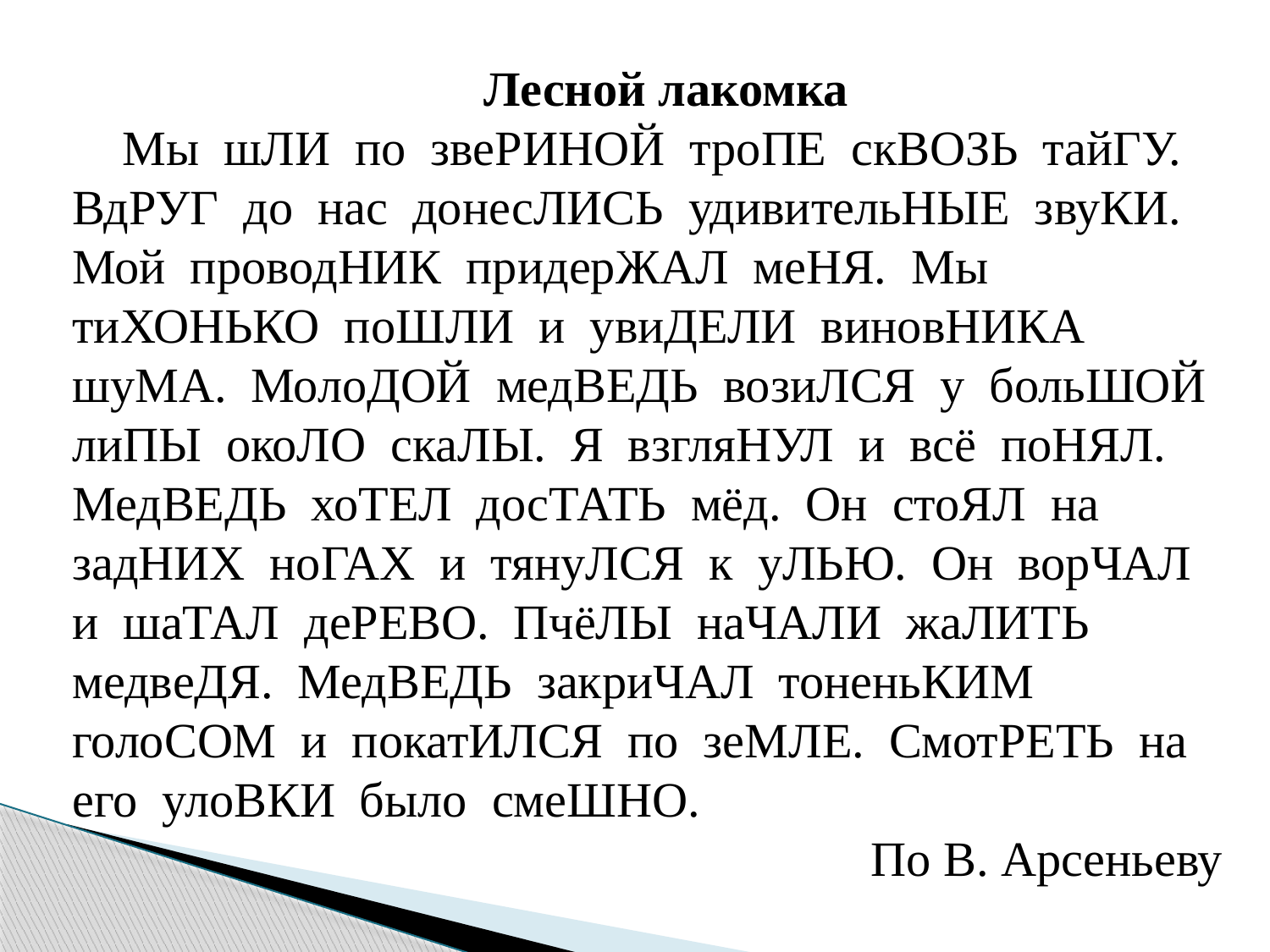

Лесной лакомка
 Мы  шЛИ  по  звеРИНОЙ  троПЕ  скВОЗЬ  тайГУ.  ВдРУГ  до  нас  донесЛИСЬ  удивительНЫЕ  звуКИ.  Мой  проводНИК  придерЖАЛ  меНЯ.  Мы  тиХОНЬКО  поШЛИ  и  увиДЕЛИ  виновНИКА  шуМА.  МолоДОЙ  медВЕДЬ  возиЛСЯ  у  больШОЙ  лиПЫ  окоЛО  скаЛЫ.  Я  взгляНУЛ  и  всё  поНЯЛ.  МедВЕДЬ  хоТЕЛ  досТАТЬ  мёд.  Он  стоЯЛ  на  задНИХ  ноГАХ  и  тянуЛСЯ  к  уЛЬЮ.  Он  ворЧАЛ  и  шаТАЛ  деРЕВО.  ПчёЛЫ  наЧАЛИ  жаЛИТЬ  медвеДЯ.  МедВЕДЬ  закриЧАЛ  тоненьКИМ  голоСОМ  и  покатИЛСЯ  по  зеМЛЕ.  СмотРЕТЬ  на  его  улоВКИ  было  смеШНО.
По В. Арсеньеву